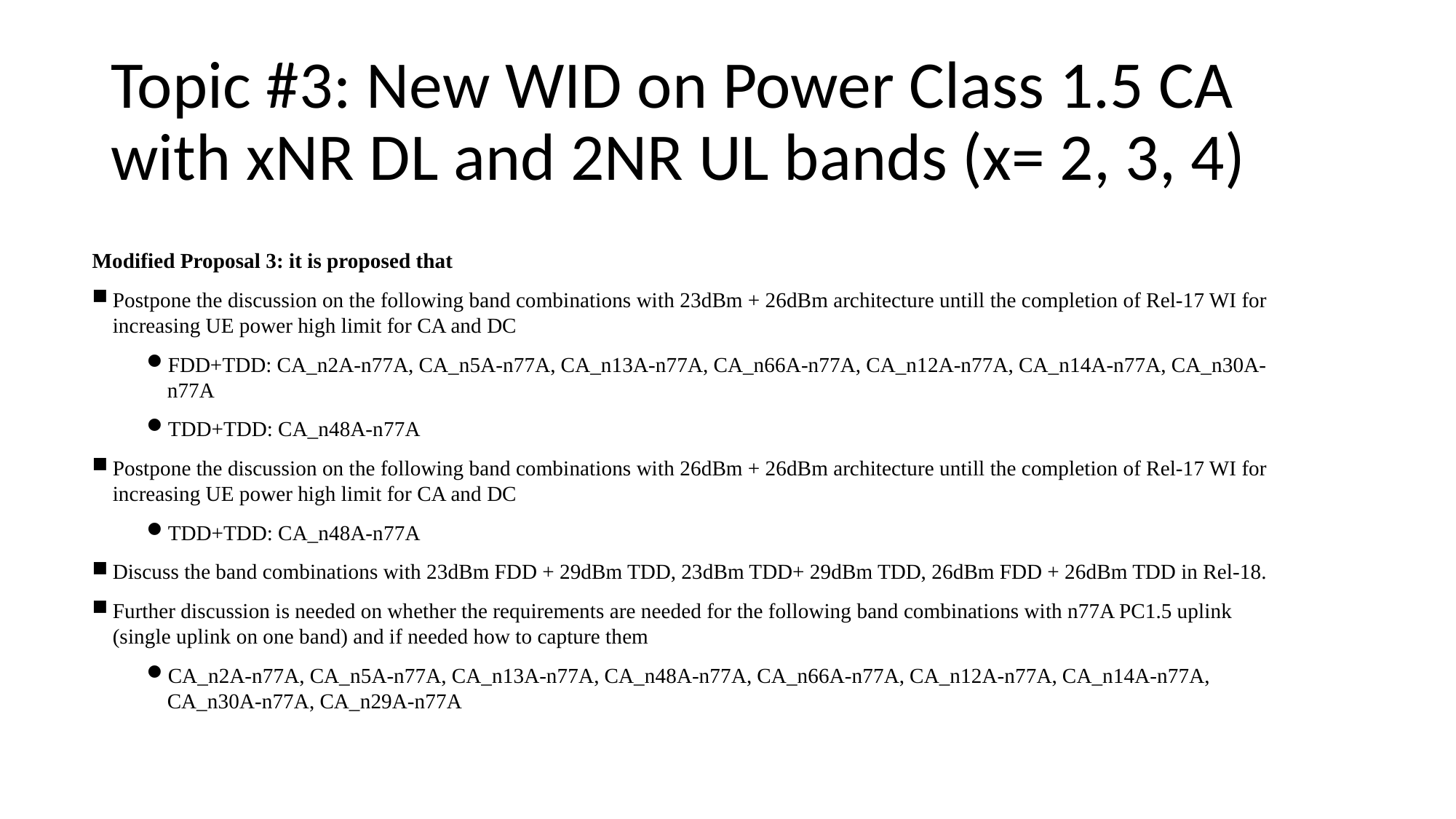

# Topic #3: New WID on Power Class 1.5 CA with xNR DL and 2NR UL bands (x= 2, 3, 4)
Modified Proposal 3: it is proposed that
Postpone the discussion on the following band combinations with 23dBm + 26dBm architecture untill the completion of Rel-17 WI for increasing UE power high limit for CA and DC
FDD+TDD: CA_n2A-n77A, CA_n5A-n77A, CA_n13A-n77A, CA_n66A-n77A, CA_n12A-n77A, CA_n14A-n77A, CA_n30A-n77A
TDD+TDD: CA_n48A-n77A
Postpone the discussion on the following band combinations with 26dBm + 26dBm architecture untill the completion of Rel-17 WI for increasing UE power high limit for CA and DC
TDD+TDD: CA_n48A-n77A
Discuss the band combinations with 23dBm FDD + 29dBm TDD, 23dBm TDD+ 29dBm TDD, 26dBm FDD + 26dBm TDD in Rel-18.
Further discussion is needed on whether the requirements are needed for the following band combinations with n77A PC1.5 uplink (single uplink on one band) and if needed how to capture them
CA_n2A-n77A, CA_n5A-n77A, CA_n13A-n77A, CA_n48A-n77A, CA_n66A-n77A, CA_n12A-n77A, CA_n14A-n77A, CA_n30A-n77A, CA_n29A-n77A